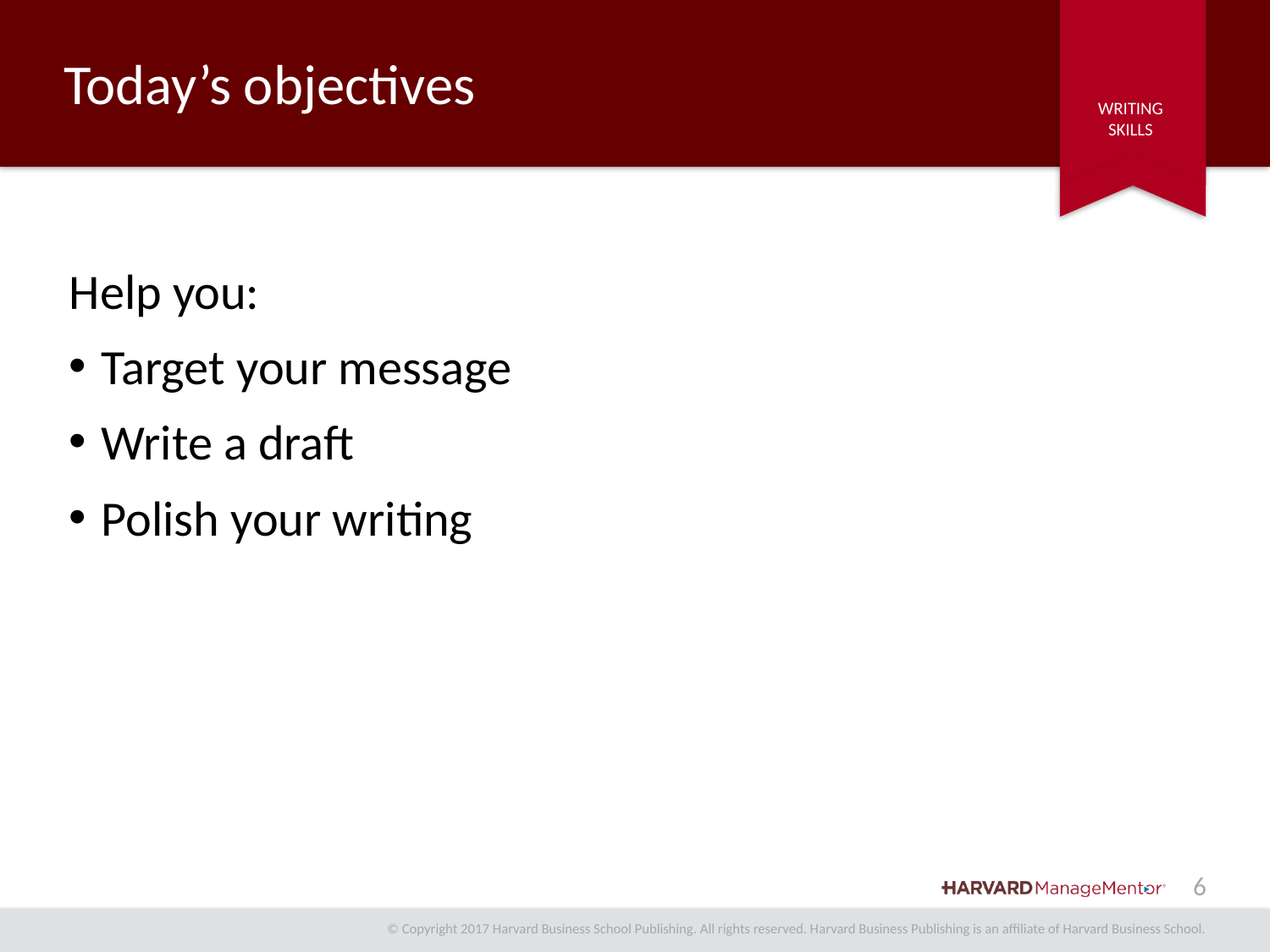

# Today’s objectives
Help you:
Target your message
Write a draft
Polish your writing